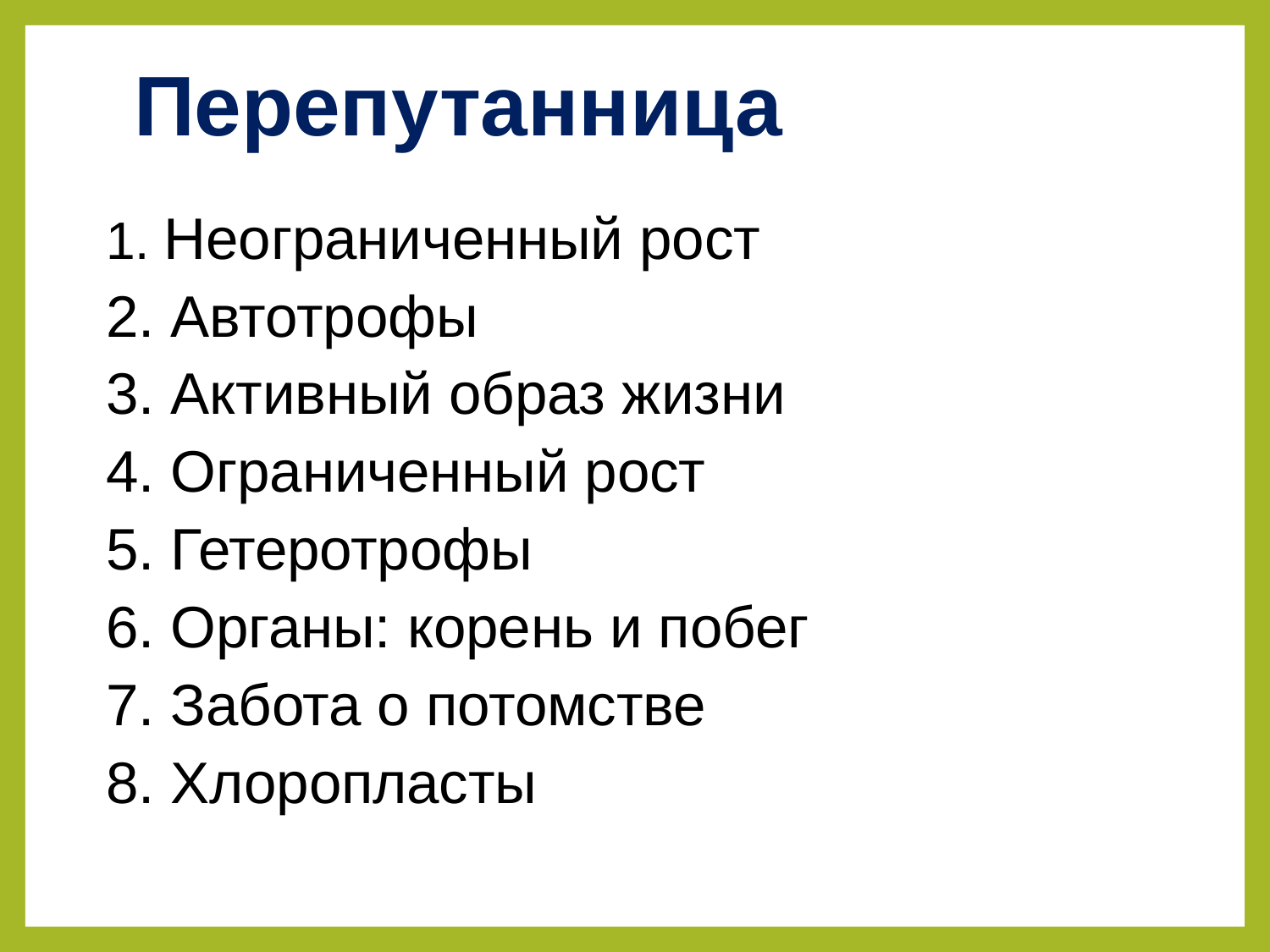

# Перепутанница
1. Неограниченный рост
2. Автотрофы
3. Активный образ жизни
4. Ограниченный рост
5. Гетеротрофы
6. Органы: корень и побег
7. Забота о потомстве
8. Хлоропласты